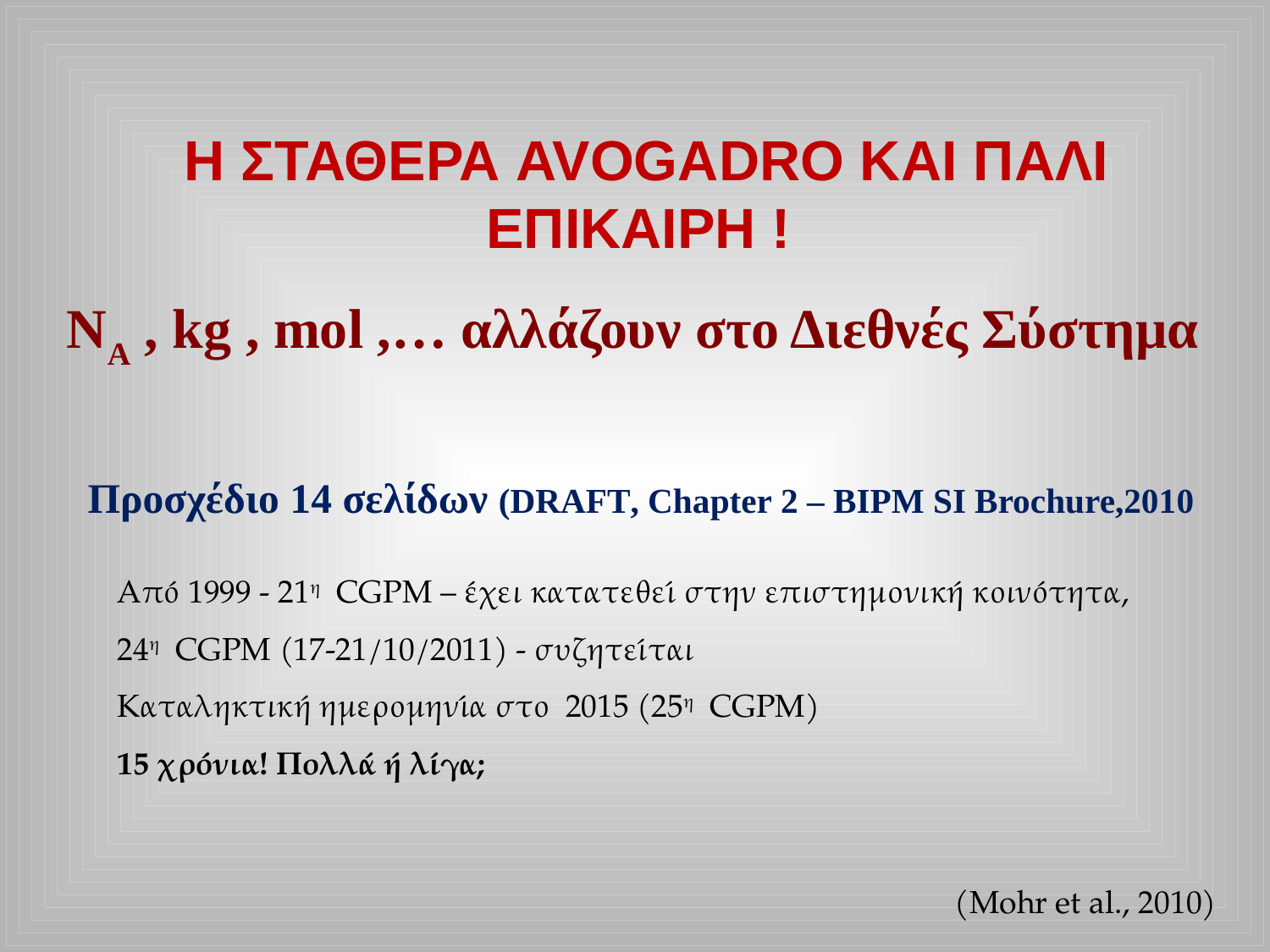

# Η ΣΤΑΘΕΡΑ AVOGADRO KAI ΠΑΛΙ ΕΠΙΚΑΙΡΗ !
NA , kg , mol ,… αλλάζουν στο Διεθνές Σύστημα

 Προσχέδιο 14 σελίδων (DRAFT, Chapter 2 – BIPM SI Brochure,2010

Από 1999 - 21η  CGPM – έχει κατατεθεί στην επιστημονική κοινότητα,
24η  CGPM (17-21/10/2011) - συζητείται
Καταληκτική ημερομηνία στο  2015 (25η  CGPM)
15 χρόνια! Πολλά ή λίγα;
(Mohr et al., 2010)